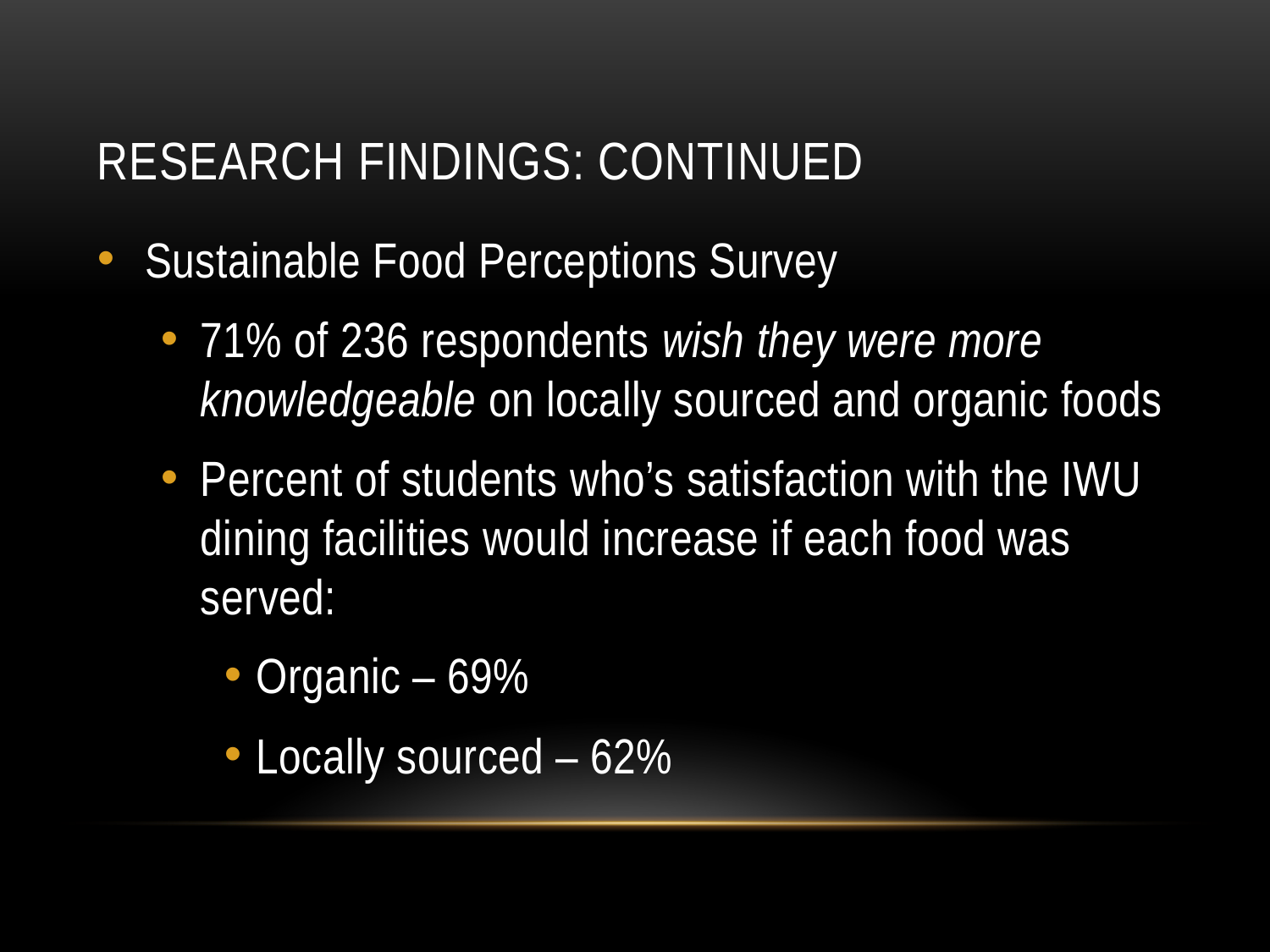

# Research findings: Continued
Sustainable Food Perceptions Survey
71% of 236 respondents wish they were more knowledgeable on locally sourced and organic foods
Percent of students who’s satisfaction with the IWU dining facilities would increase if each food was served:
Organic – 69%
Locally sourced – 62%